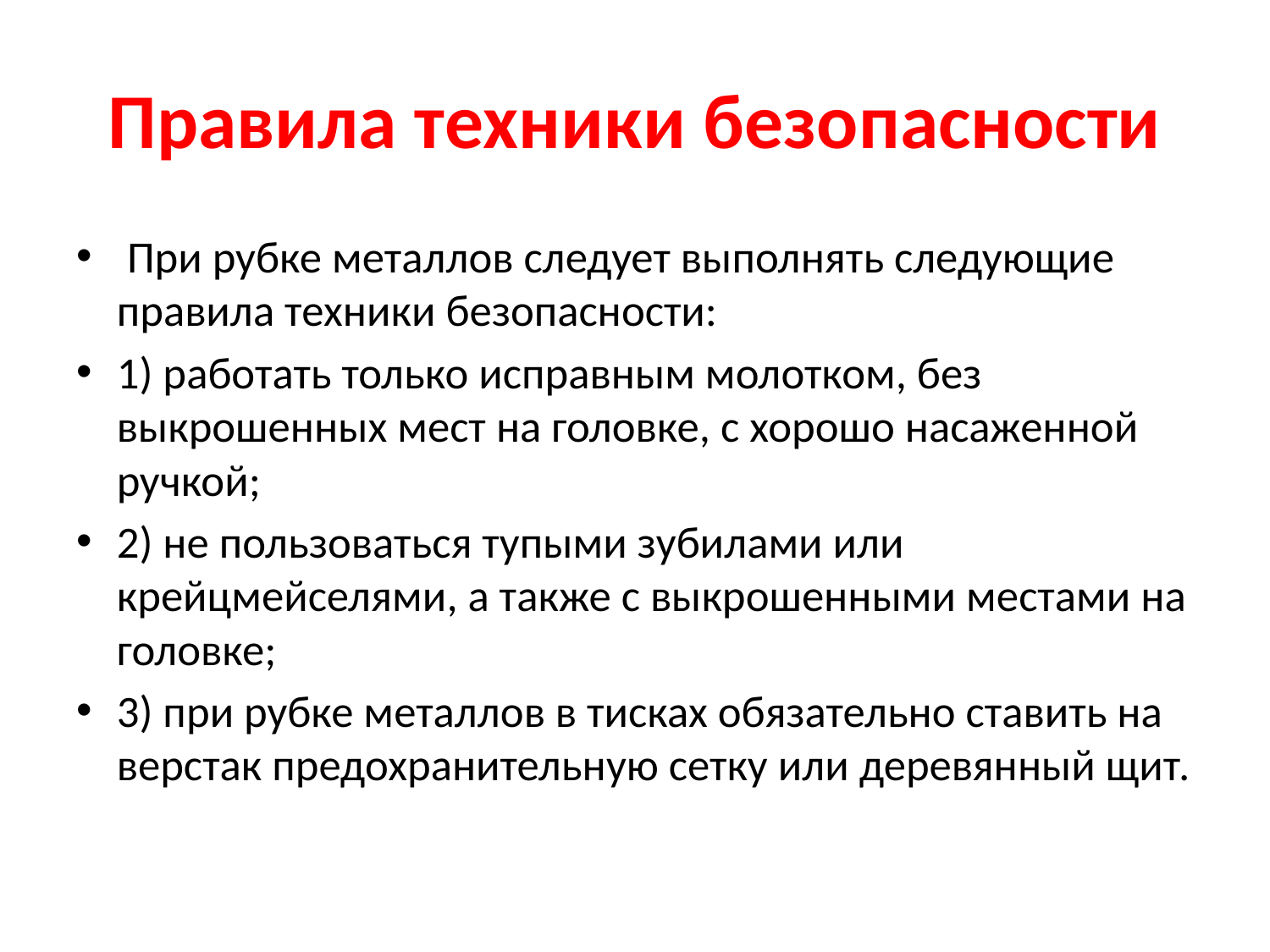

# Правила техники безопасности
 При рубке металлов следует выполнять следующие правила техники безопасности:
1) работать только исправным молотком, без выкрошенных мест на головке, с хорошо насаженной ручкой;
2) не пользоваться тупыми зубилами или крейцмейселями, а также с выкрошенными местами на головке;
3) при рубке металлов в тисках обязательно ставить на верстак предохранительную сетку или деревянный щит.